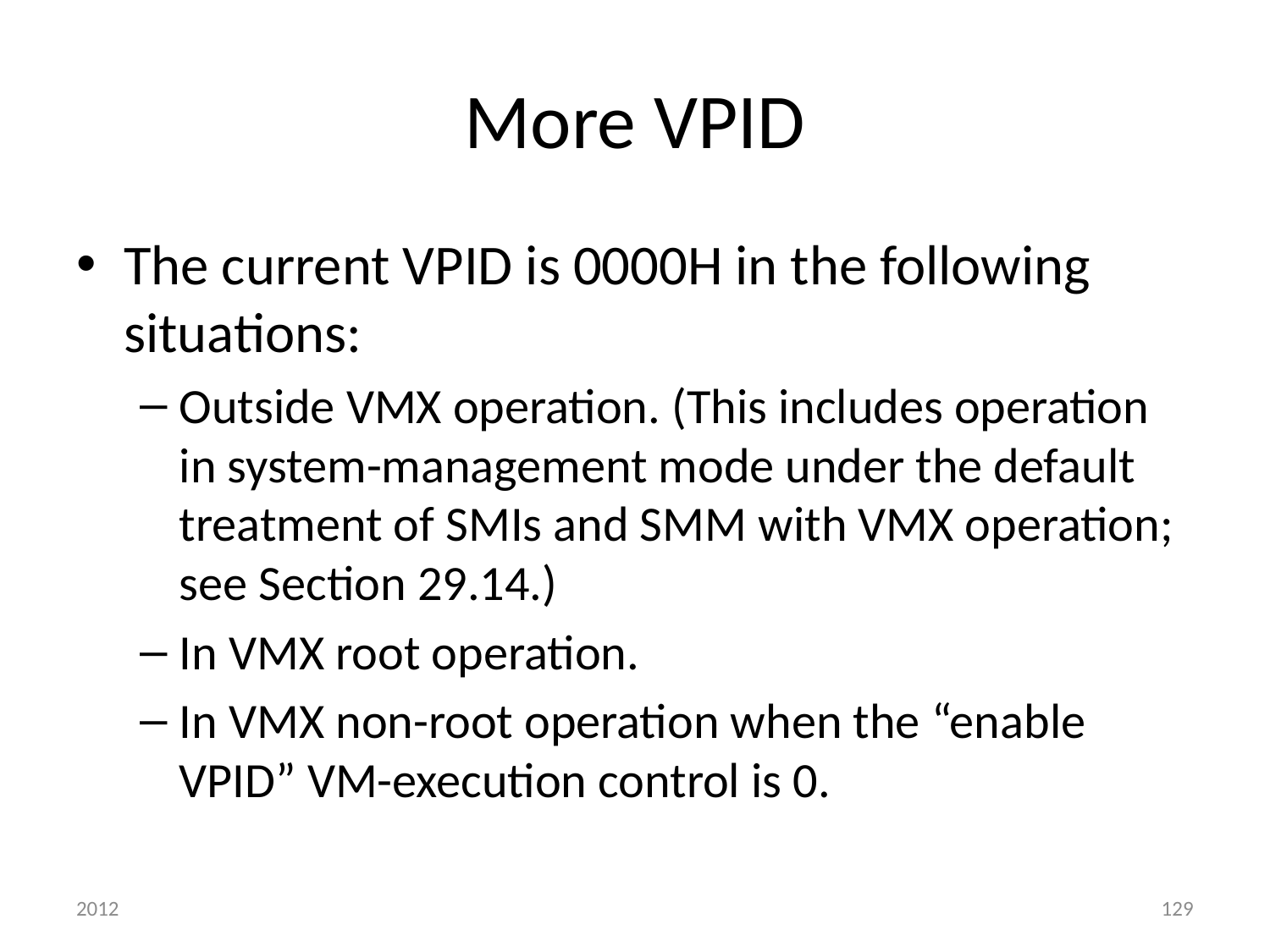

# More VPID
The current VPID is 0000H in the following situations:
Outside VMX operation. (This includes operation in system-management mode under the default treatment of SMIs and SMM with VMX operation; see Section 29.14.)
In VMX root operation.
In VMX non-root operation when the “enable VPID” VM-execution control is 0.
2012

129